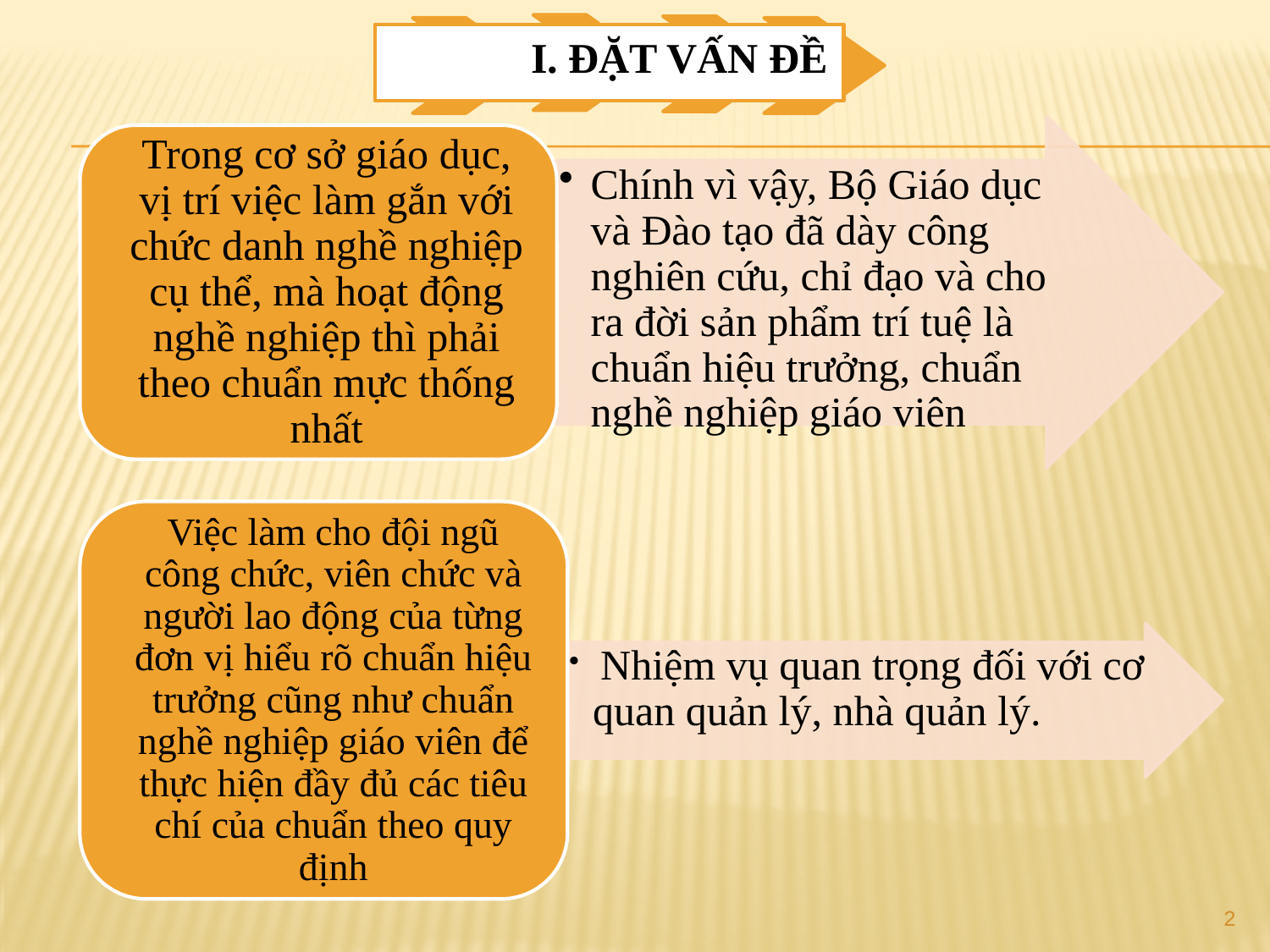

I. ĐẶT VẤN ĐỀ
Chính vì vậy, Bộ Giáo dục và Đào tạo đã dày công nghiên cứu, chỉ đạo và cho ra đời sản phẩm trí tuệ là chuẩn hiệu trưởng, chuẩn nghề nghiệp giáo viên
Trong cơ sở giáo dục, vị trí việc làm gắn với chức danh nghề nghiệp cụ thể, mà hoạt động nghề nghiệp thì phải theo chuẩn mực thống nhất
 Nhiệm vụ quan trọng đối với cơ quan quản lý, nhà quản lý.
Việc làm cho đội ngũ công chức, viên chức và người lao động của từng đơn vị hiểu rõ chuẩn hiệu trưởng cũng như chuẩn nghề nghiệp giáo viên để thực hiện đầy đủ các tiêu chí của chuẩn theo quy định
2